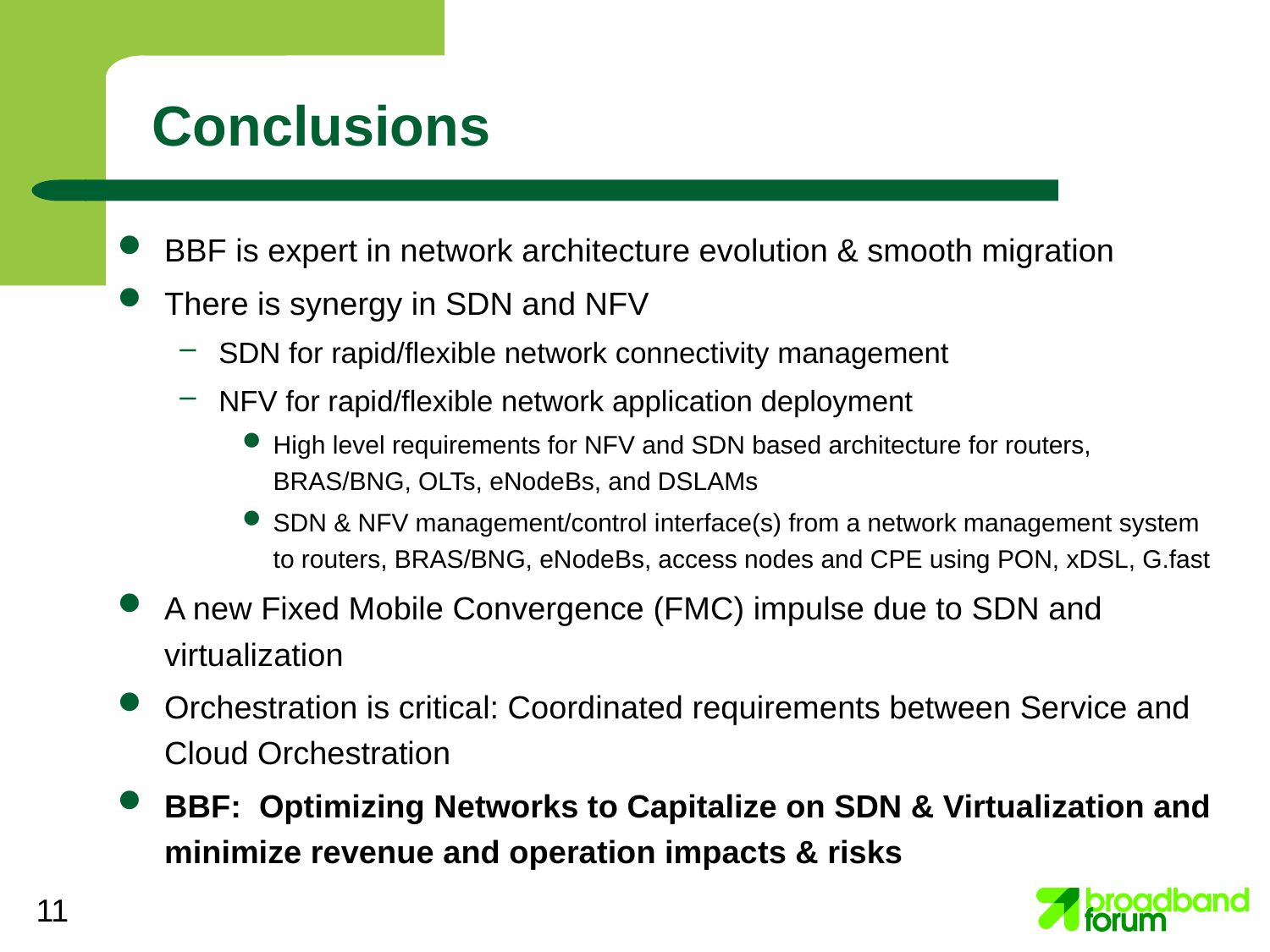

# Conclusions
BBF is expert in network architecture evolution & smooth migration
There is synergy in SDN and NFV
SDN for rapid/flexible network connectivity management
NFV for rapid/flexible network application deployment
High level requirements for NFV and SDN based architecture for routers, BRAS/BNG, OLTs, eNodeBs, and DSLAMs
SDN & NFV management/control interface(s) from a network management system to routers, BRAS/BNG, eNodeBs, access nodes and CPE using PON, xDSL, G.fast
A new Fixed Mobile Convergence (FMC) impulse due to SDN and virtualization
Orchestration is critical: Coordinated requirements between Service and Cloud Orchestration
BBF:  Optimizing Networks to Capitalize on SDN & Virtualization and minimize revenue and operation impacts & risks
11